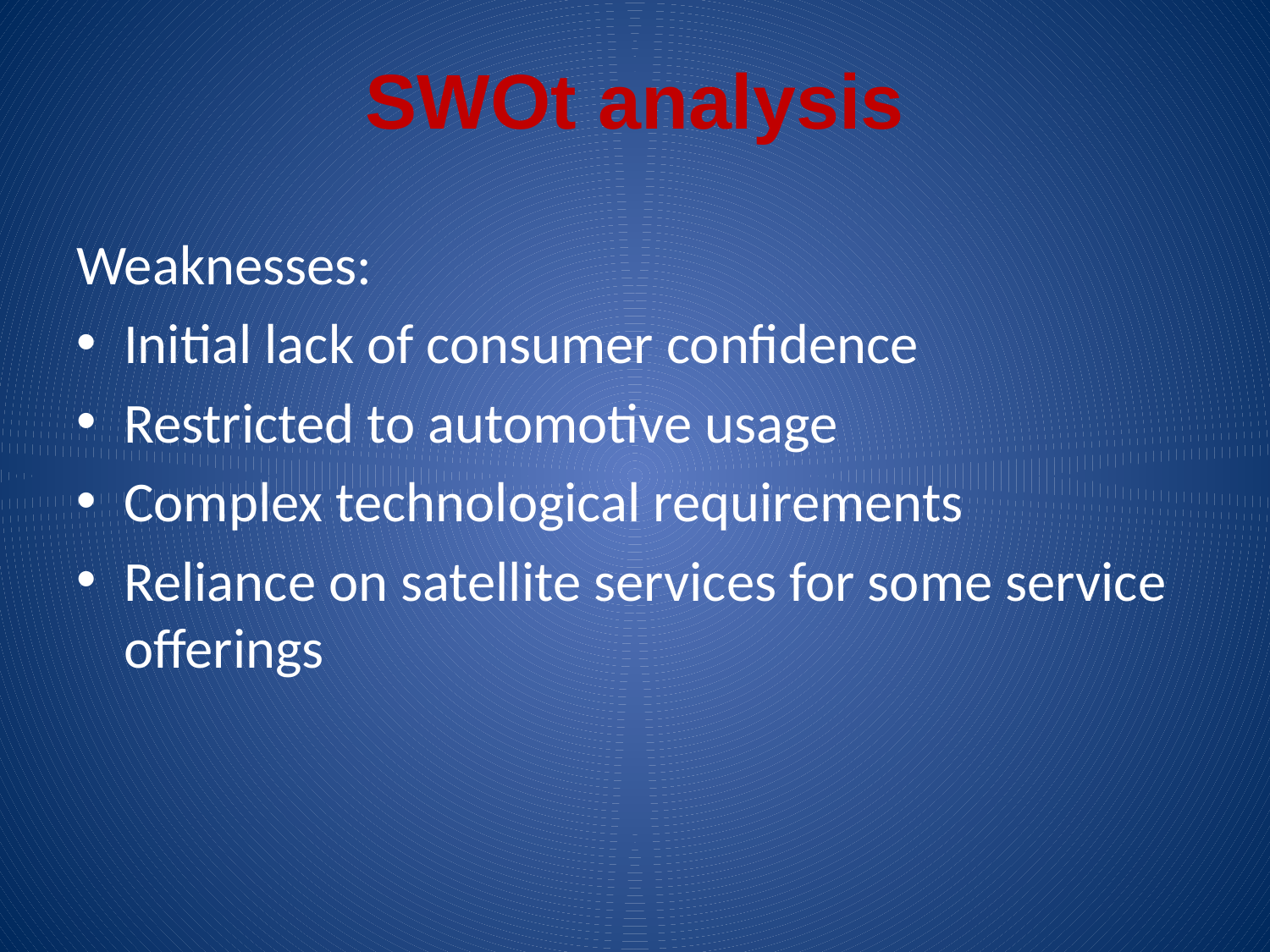

# SWOt analysis
Weaknesses:
Initial lack of consumer confidence
Restricted to automotive usage
Complex technological requirements
Reliance on satellite services for some service offerings